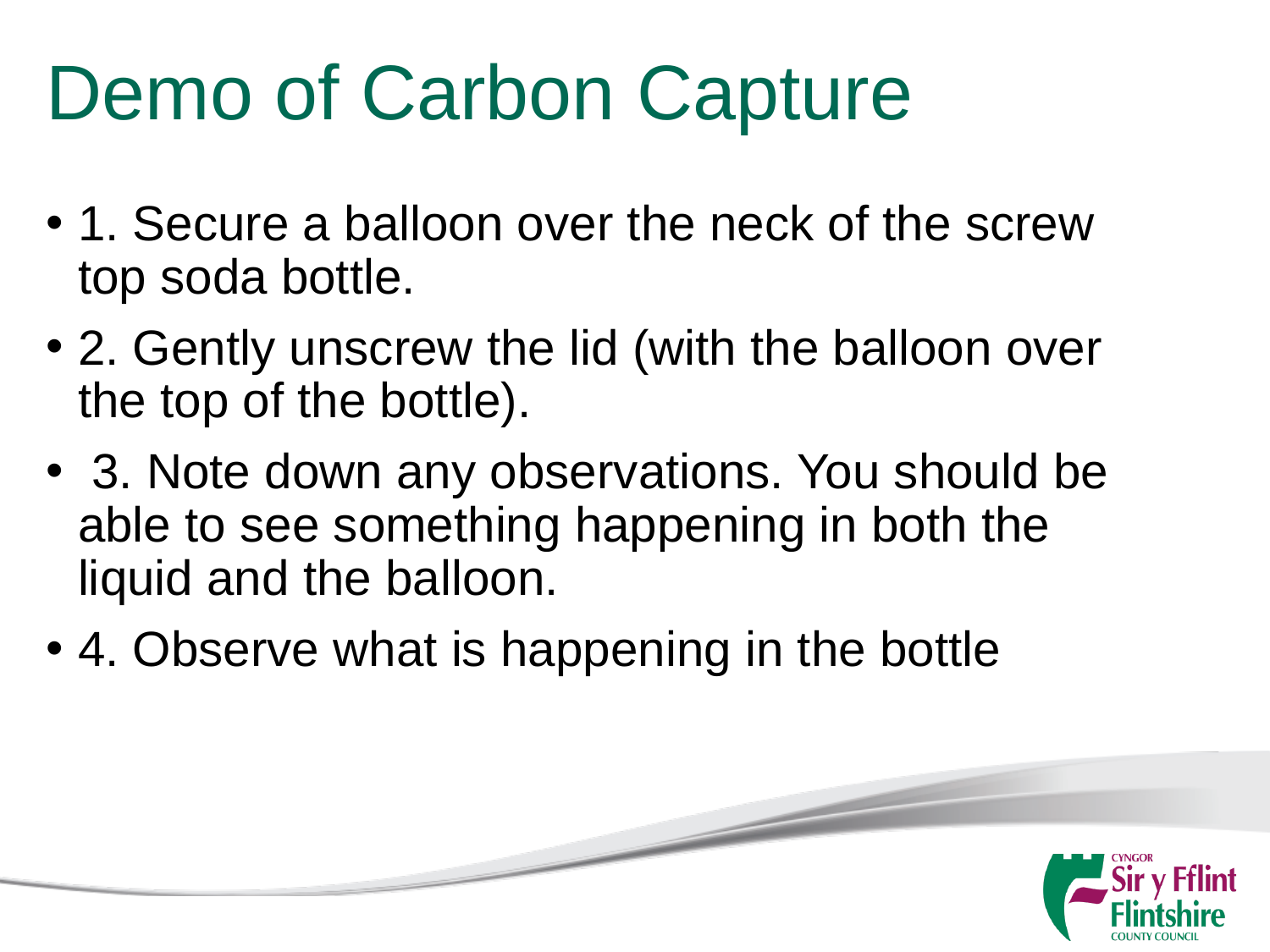

# Demo of Carbon Capture
1. Secure a balloon over the neck of the screw top soda bottle.
2. Gently unscrew the lid (with the balloon over the top of the bottle).
 3. Note down any observations. You should be able to see something happening in both the liquid and the balloon.
4. Observe what is happening in the bottle